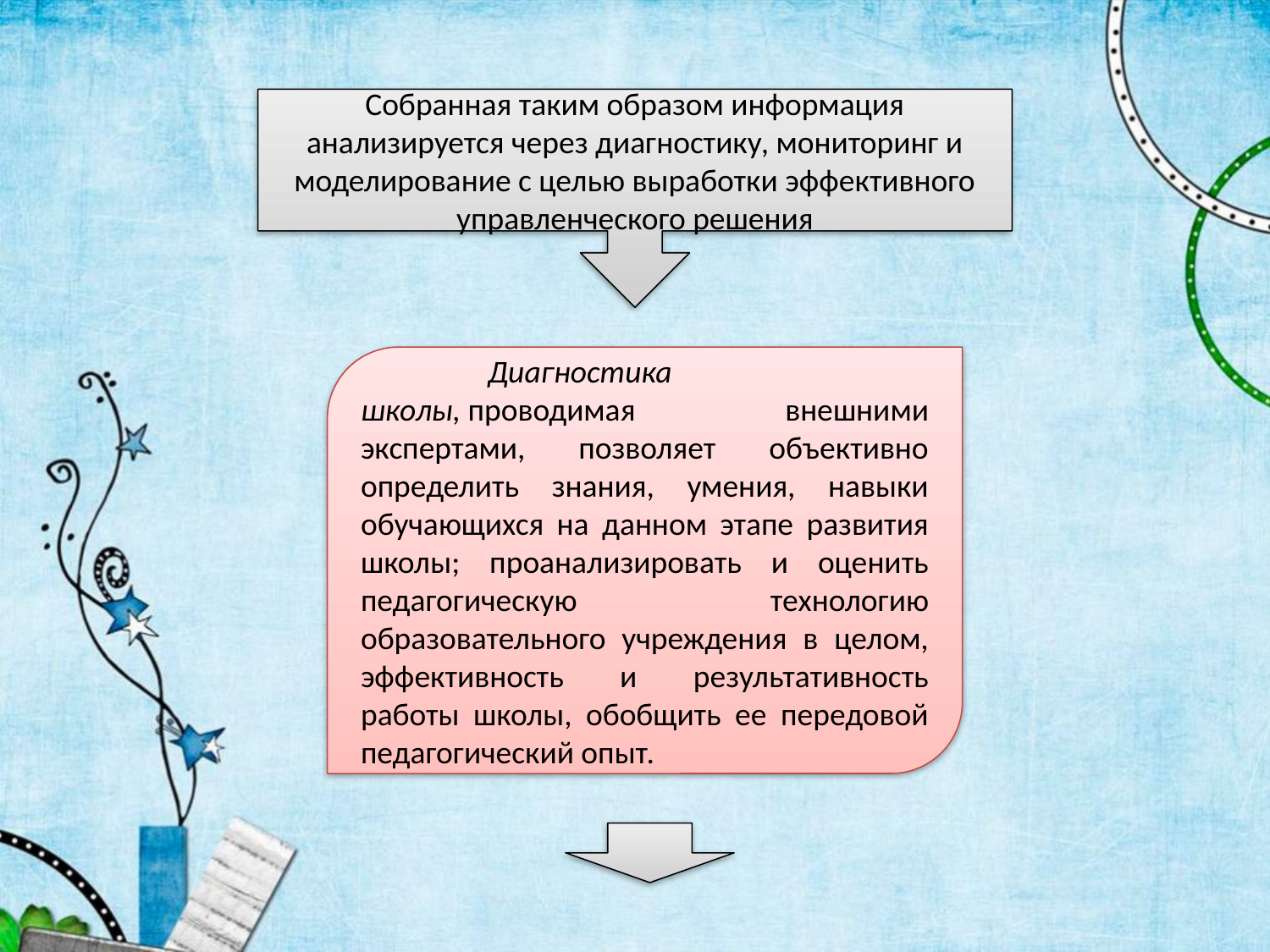

Собранная таким образом информация анализируется через диагностику, мониторинг и моделирование с целью выработки эффективного управленческого решения
	Диагностика школы, проводимая внешними экспертами, позволяет объективно определить знания, умения, навыки обучающихся на данном этапе развития школы; проанализировать и оценить педагогическую технологию образовательного учреждения в целом, эффективность и результативность работы школы, обобщить ее передовой педагогический опыт.